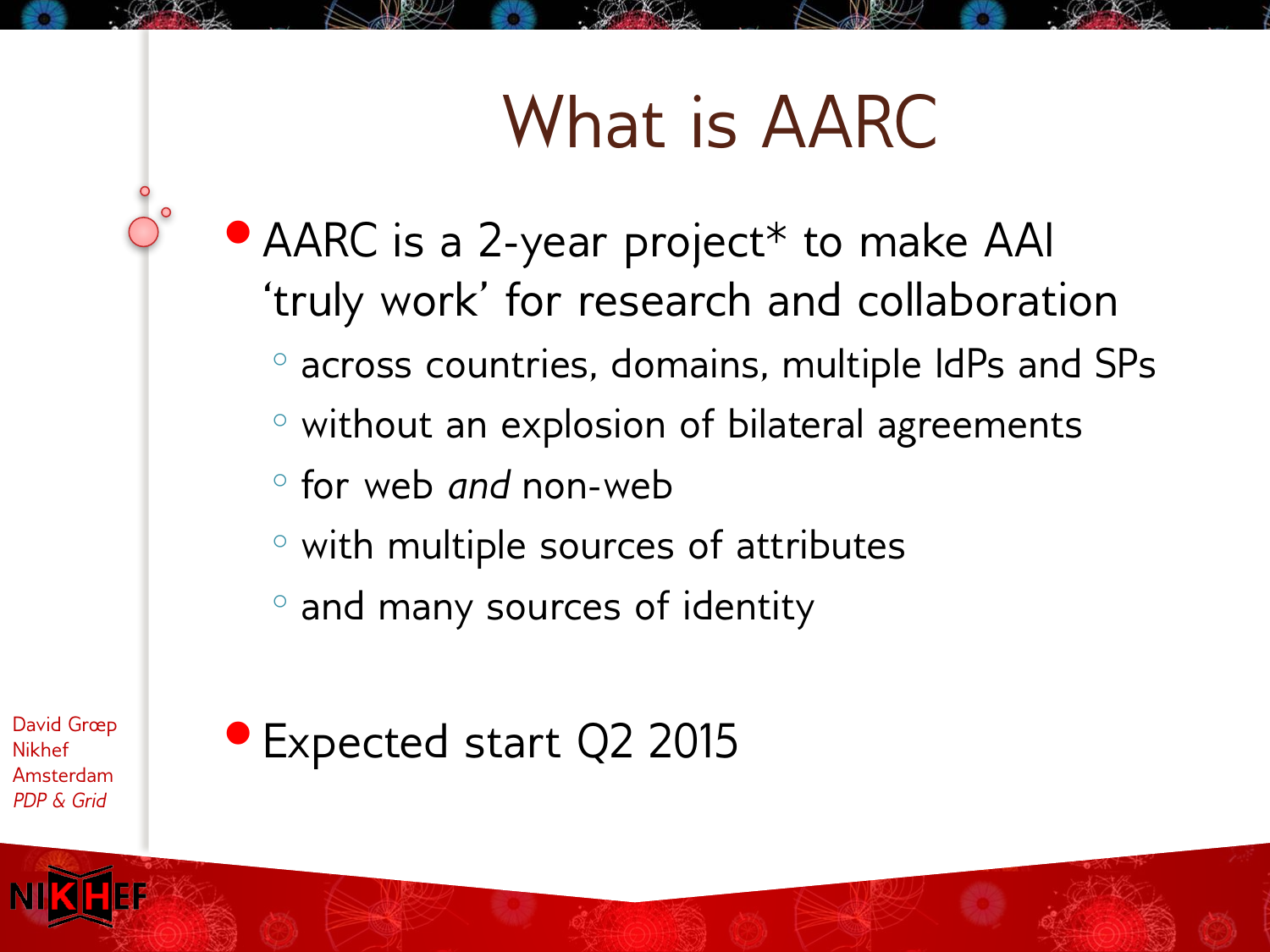

# What is AARC
AARC is a 2-year project* to make AAI
‘truly work’ for research and collaboration
across countries, domains, multiple IdPs and SPs
without an explosion of bilateral agreements
for web and non-web
with multiple sources of attributes
and many sources of identity

Expected start Q2 2015